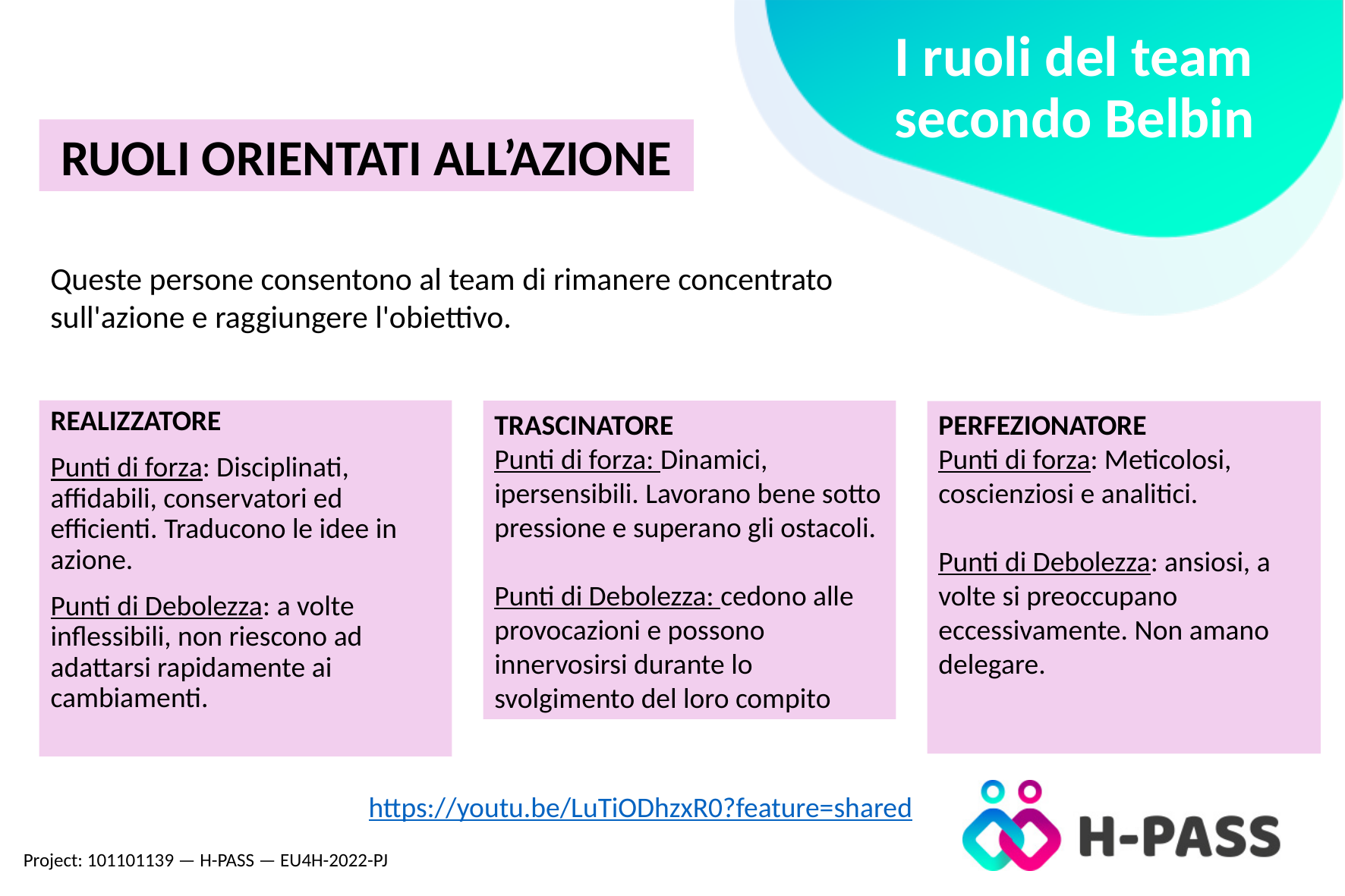

# I ruoli del team secondo Belbin
RUOLI ORIENTATI ALL’AZIONE
Queste persone consentono al team di rimanere concentrato sull'azione e raggiungere l'obiettivo.
REALIZZATORE
Punti di forza: Disciplinati, affidabili, conservatori ed efficienti. Traducono le idee in azione.
Punti di Debolezza: a volte inflessibili, non riescono ad adattarsi rapidamente ai cambiamenti.
TRASCINATORE
Punti di forza: Dinamici, ipersensibili. Lavorano bene sotto pressione e superano gli ostacoli.

Punti di Debolezza: cedono alle provocazioni e possono innervosirsi durante lo svolgimento del loro compito
PERFEZIONATORE
Punti di forza: Meticolosi, coscienziosi e analitici.

Punti di Debolezza: ansiosi, a volte si preoccupano eccessivamente. Non amano delegare.

https://youtu.be/LuTiODhzxR0?feature=shared
Project: 101101139 — H-PASS — EU4H-2022-PJ